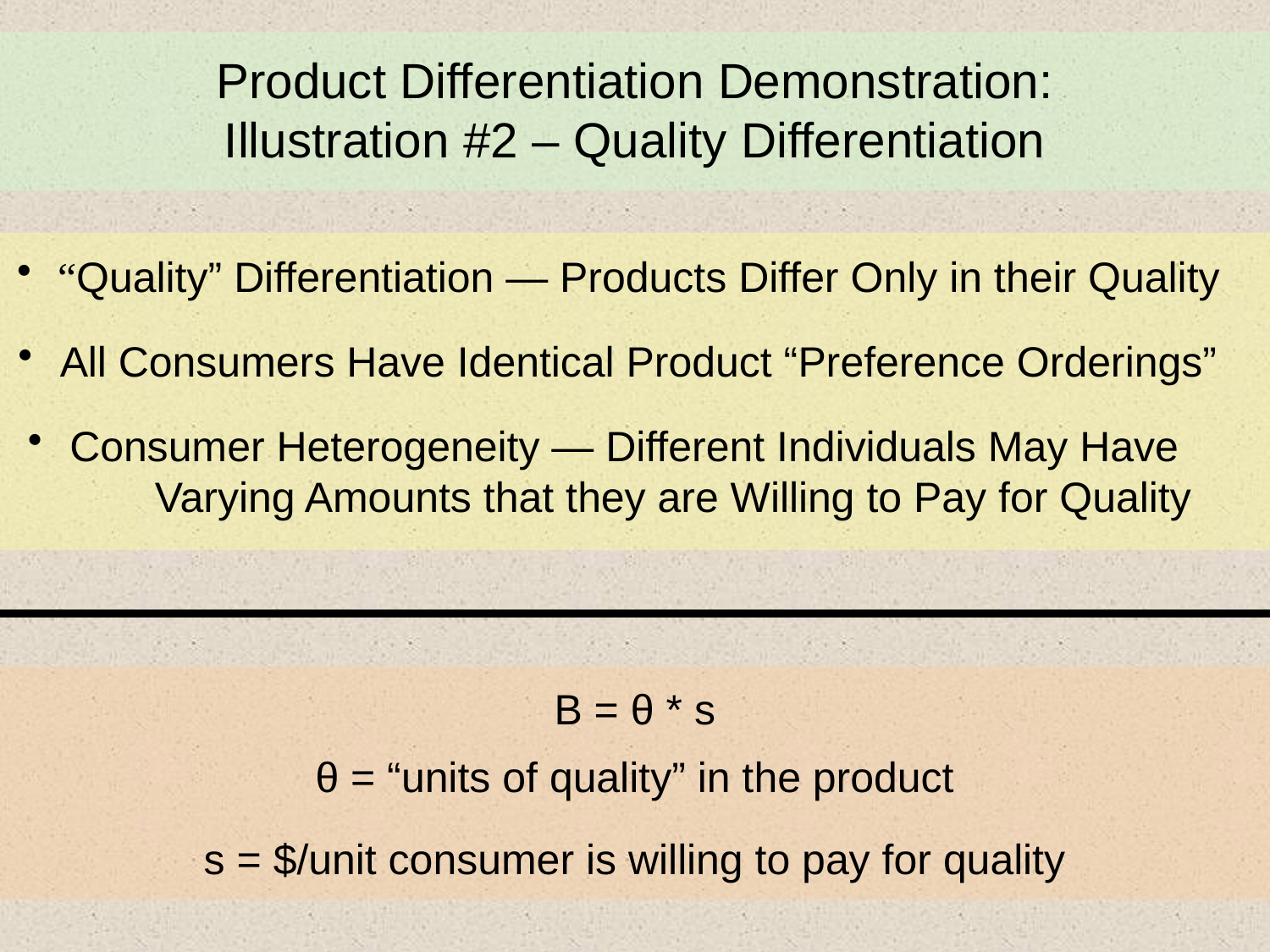

Product Differentiation Demonstration:
Illustration #2 – Quality Differentiation

 “Quality” Differentiation — Products Differ Only in their Quality
 All Consumers Have Identical Product “Preference Orderings”
 Consumer Heterogeneity — Different Individuals May Have
	Varying Amounts that they are Willing to Pay for Quality

B = θ * s

θ = “units of quality” in the product

s = $/unit consumer is willing to pay for quality